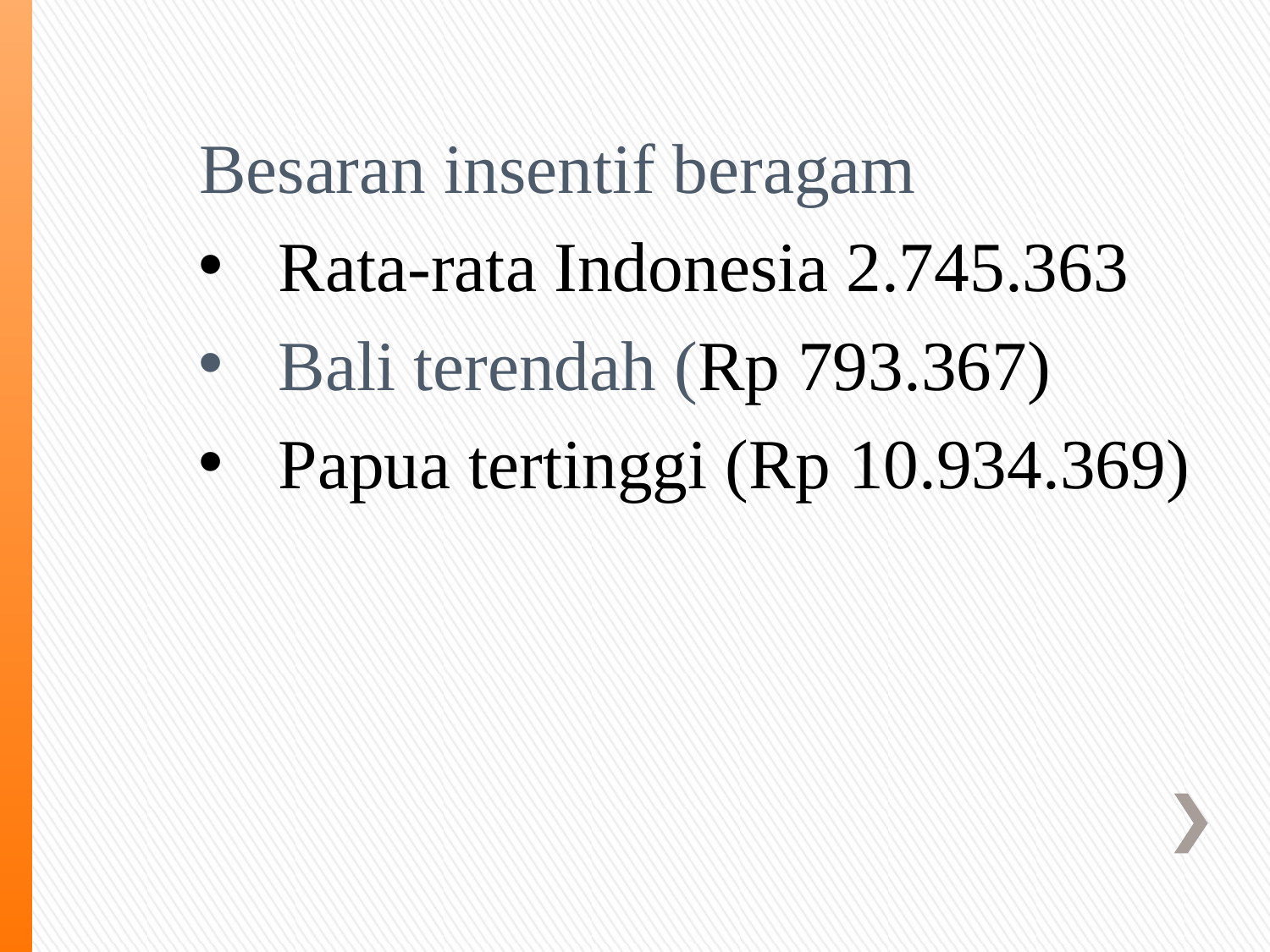

Besaran insentif beragam
Rata-rata Indonesia 2.745.363
Bali terendah (Rp 793.367)
Papua tertinggi (Rp 10.934.369)